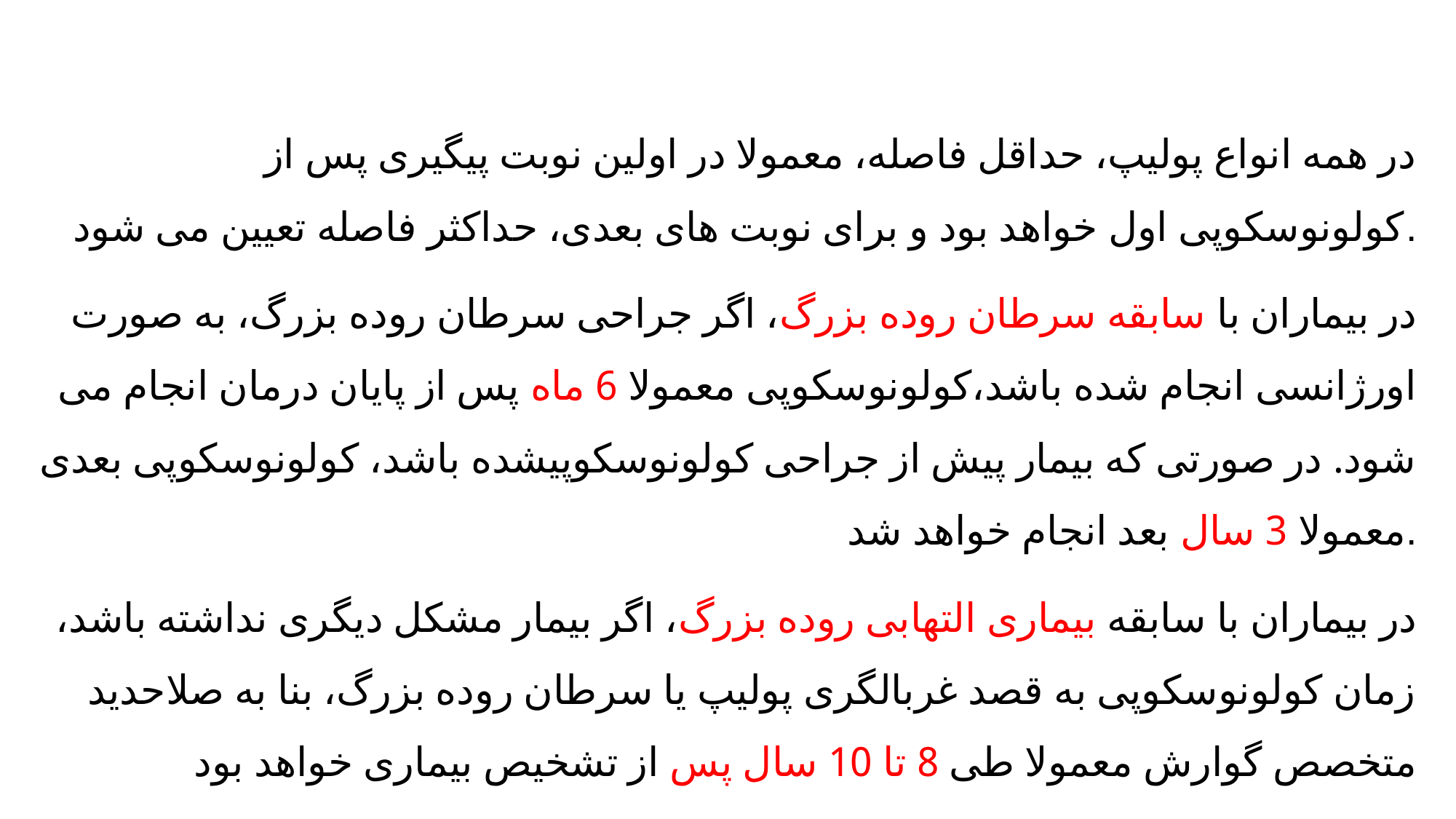

#
در همه انواع پولیپ، حداقل فاصله، معمولا در اولین نوبت پیگیری پس از کولونوسکوپی اول خواهد بود و برای نوبت های بعدی، حداکثر فاصله تعیین می شود.
در بیماران با سابقه سرطان روده بزرگ، اگر جراحی سرطان روده بزرگ، به صورت اورژانسی انجام شده باشد،کولونوسکوپی معمولا 6 ماه پس از پایان درمان انجام می شود. در صورتی که بیمار پیش از جراحی کولونوسکوپیشده باشد، کولونوسکوپی بعدی معمولا 3 سال بعد انجام خواهد شد.
در بیماران با سابقه بیماری التهابی روده بزرگ، اگر بیمار مشکل دیگری نداشته باشد، زمان کولونوسکوپی به قصد غربالگری پولیپ یا سرطان روده بزرگ، بنا به صلاحدید متخصص گوارش معمولا طی 8 تا 10 سال پس از تشخیص بیماری خواهد بود